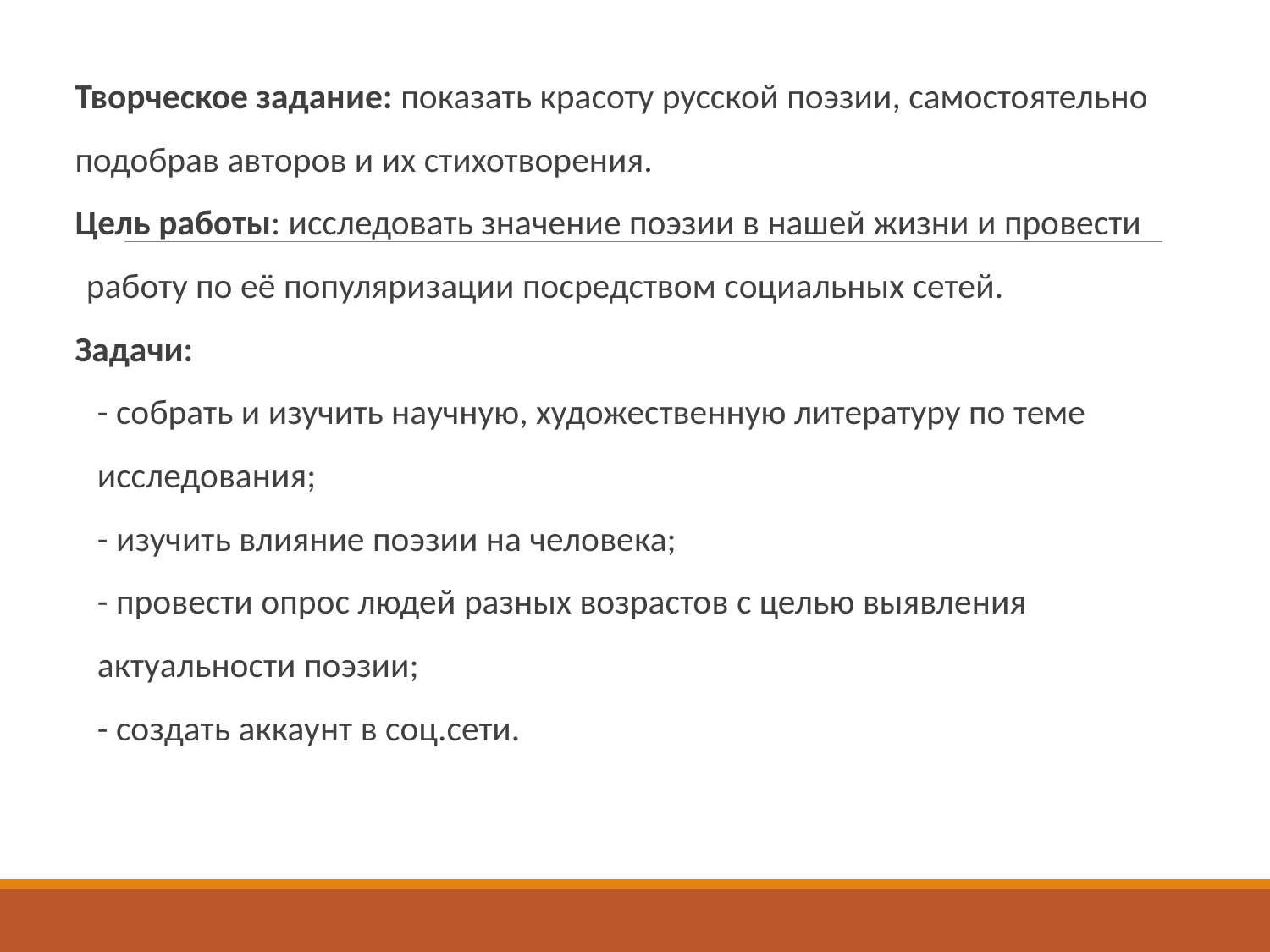

Творческое задание: показать красоту русской поэзии, самостоятельно подобрав авторов и их стихотворения.
Цель работы: исследовать значение поэзии в нашей жизни и провести работу по её популяризации посредством социальных сетей.
Задачи:
- собрать и изучить научную, художественную литературу по теме исследования;
- изучить влияние поэзии на человека;
- провести опрос людей разных возрастов с целью выявления актуальности поэзии;
- создать аккаунт в соц.сети.